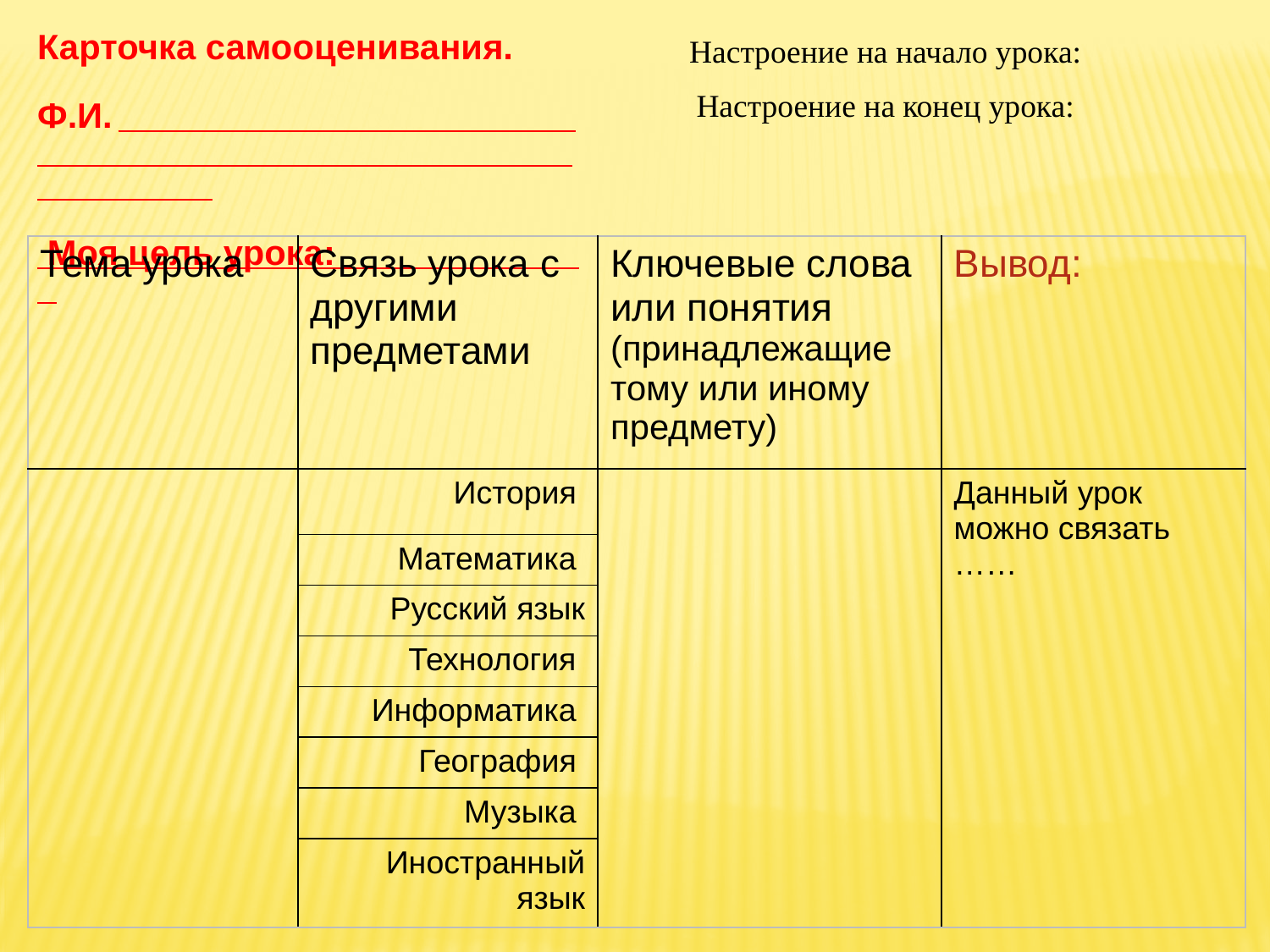

Настроение на начало урока:
Карточка самооценивания.

Ф.И.

 Моя цель урока:
Настроение на конец урока:
| Тема урока | Связь урока с другими предметами | Ключевые слова или понятия (принадлежащие тому или иному предмету) | Вывод: |
| --- | --- | --- | --- |
|  | История |  | Данный урок можно связать …… |
|  | Математика |  |  |
|  | Русский язык |  |  |
|  | Технология |  |  |
|  | Информатика |  |  |
|  | География |  |  |
|  | Музыка |  |  |
|  | Иностранный язык |  |  |